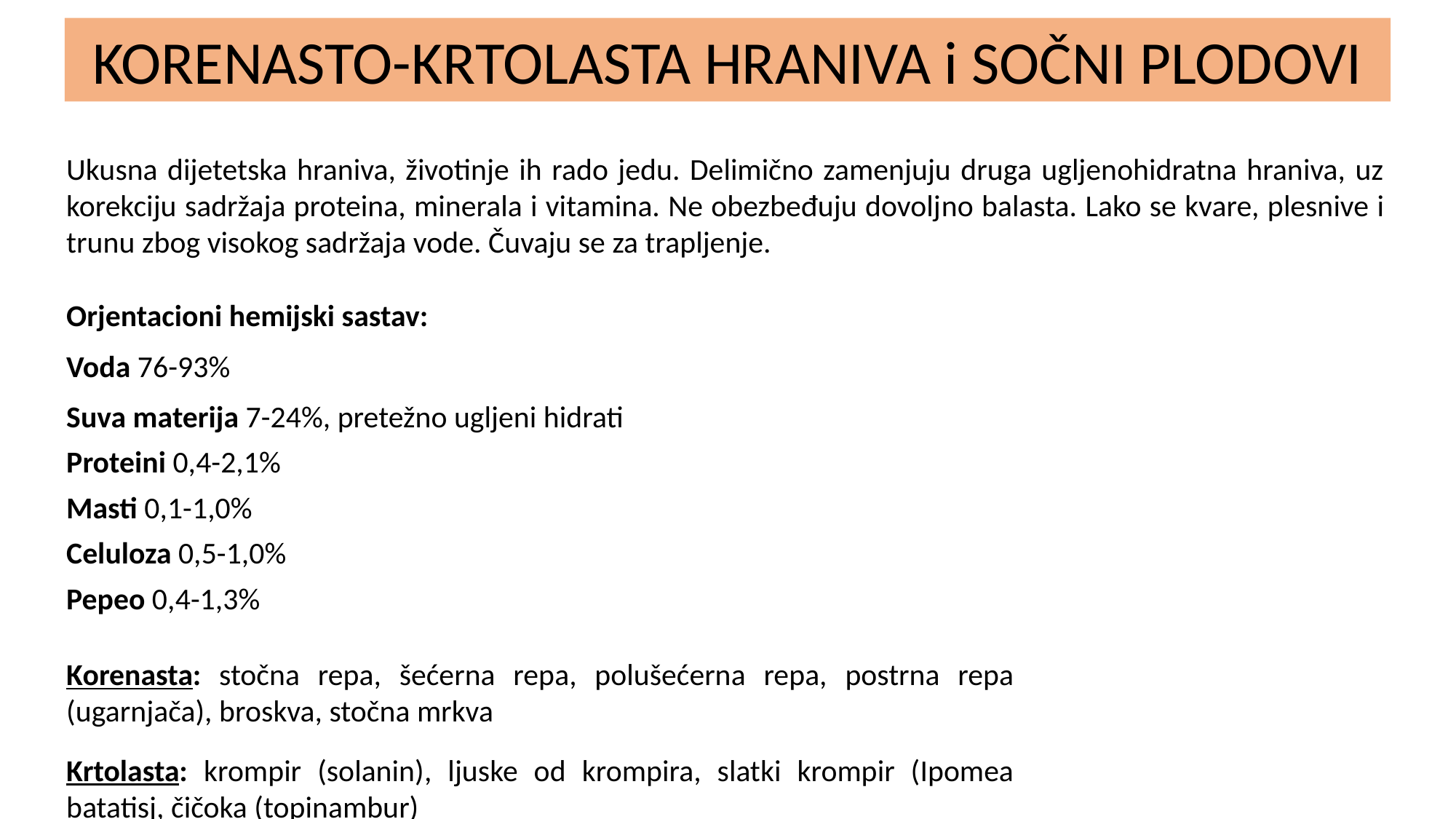

KORENASTO-KRTOLASTA HRANIVA i SOČNI PLODOVI
Ukusna dijetetska hraniva, životinje ih rado jedu. Delimično zamenjuju druga ugljenohidratna hraniva, uz korekciju sadržaja proteina, minerala i vitamina. Ne obezbeđuju dovoljno balasta. Lako se kvare, plesnive i trunu zbog visokog sadržaja vode. Čuvaju se za trapljenje.
Orjentacioni hemijski sastav:
Voda 76-93%
Suva materija 7-24%, pretežno ugljeni hidrati
Proteini 0,4-2,1%
Masti 0,1-1,0%
Celuloza 0,5-1,0%
Pepeo 0,4-1,3%
Korenasta: stočna repa, šećerna repa, polušećerna repa, postrna repa (ugarnjača), broskva, stočna mrkva
Krtolasta: krompir (solanin), ljuske od krompira, slatki krompir (Ipomea batatisj, čičoka (topinambur)
Sočni plodovi: bundeva, bostan, voće